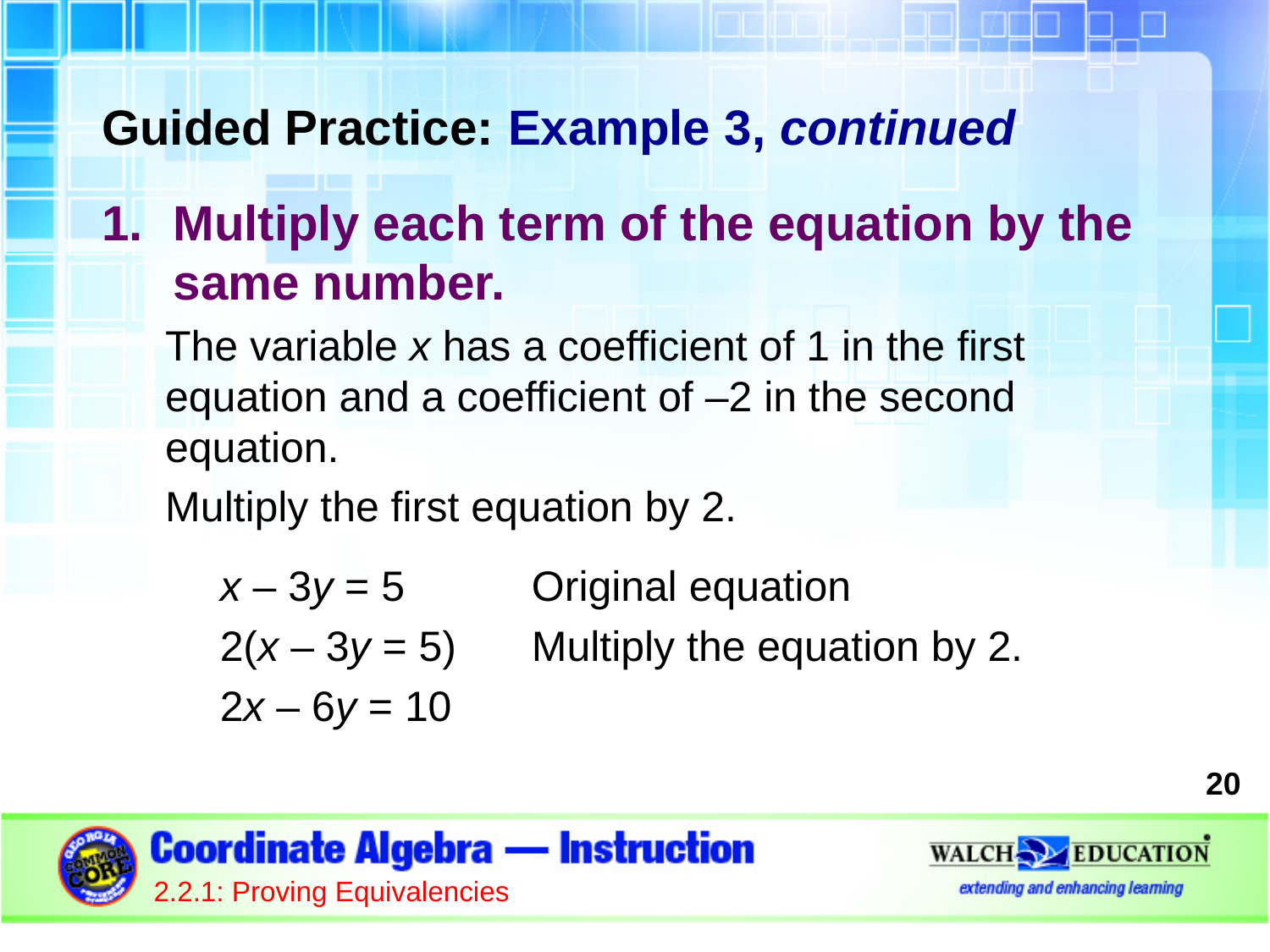

Guided Practice: Example 3, continued

Multiply each term of the equation by the same number.
The variable x has a coefficient of 1 in the first equation and a coefficient of –2 in the second equation.
Multiply the first equation by 2.
| x – 3y = 5 | Original equation |
| --- | --- |
| 2(x – 3y = 5) | Multiply the equation by 2. |
| 2x – 6y = 10 |  |
20
2.2.1: Proving Equivalencies